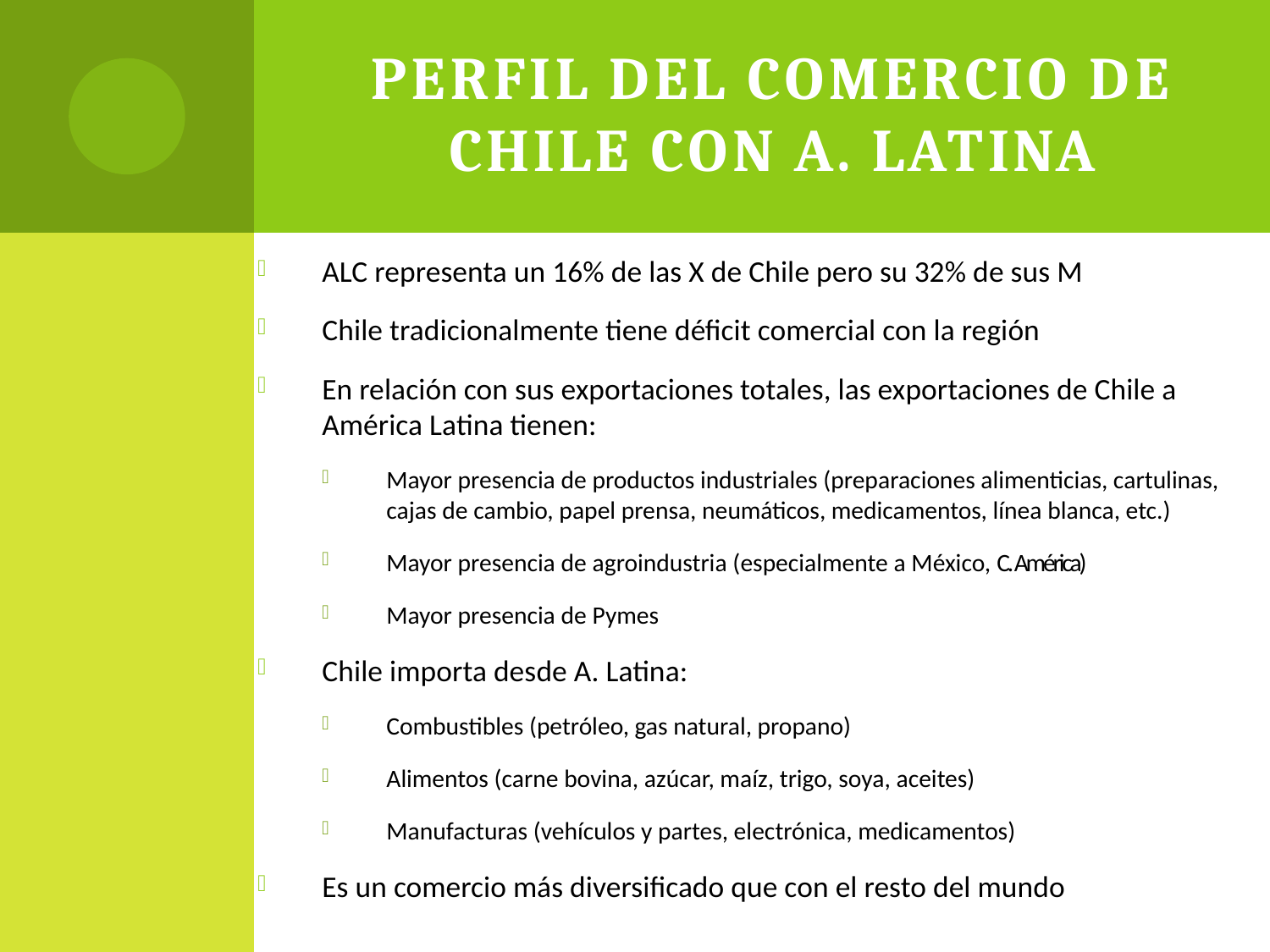

# Perfil del comercio de Chile con A. Latina
ALC representa un 16% de las X de Chile pero su 32% de sus M
Chile tradicionalmente tiene déficit comercial con la región
En relación con sus exportaciones totales, las exportaciones de Chile a América Latina tienen:
Mayor presencia de productos industriales (preparaciones alimenticias, cartulinas, cajas de cambio, papel prensa, neumáticos, medicamentos, línea blanca, etc.)
Mayor presencia de agroindustria (especialmente a México, C. América)
Mayor presencia de Pymes
Chile importa desde A. Latina:
Combustibles (petróleo, gas natural, propano)
Alimentos (carne bovina, azúcar, maíz, trigo, soya, aceites)
Manufacturas (vehículos y partes, electrónica, medicamentos)
Es un comercio más diversificado que con el resto del mundo